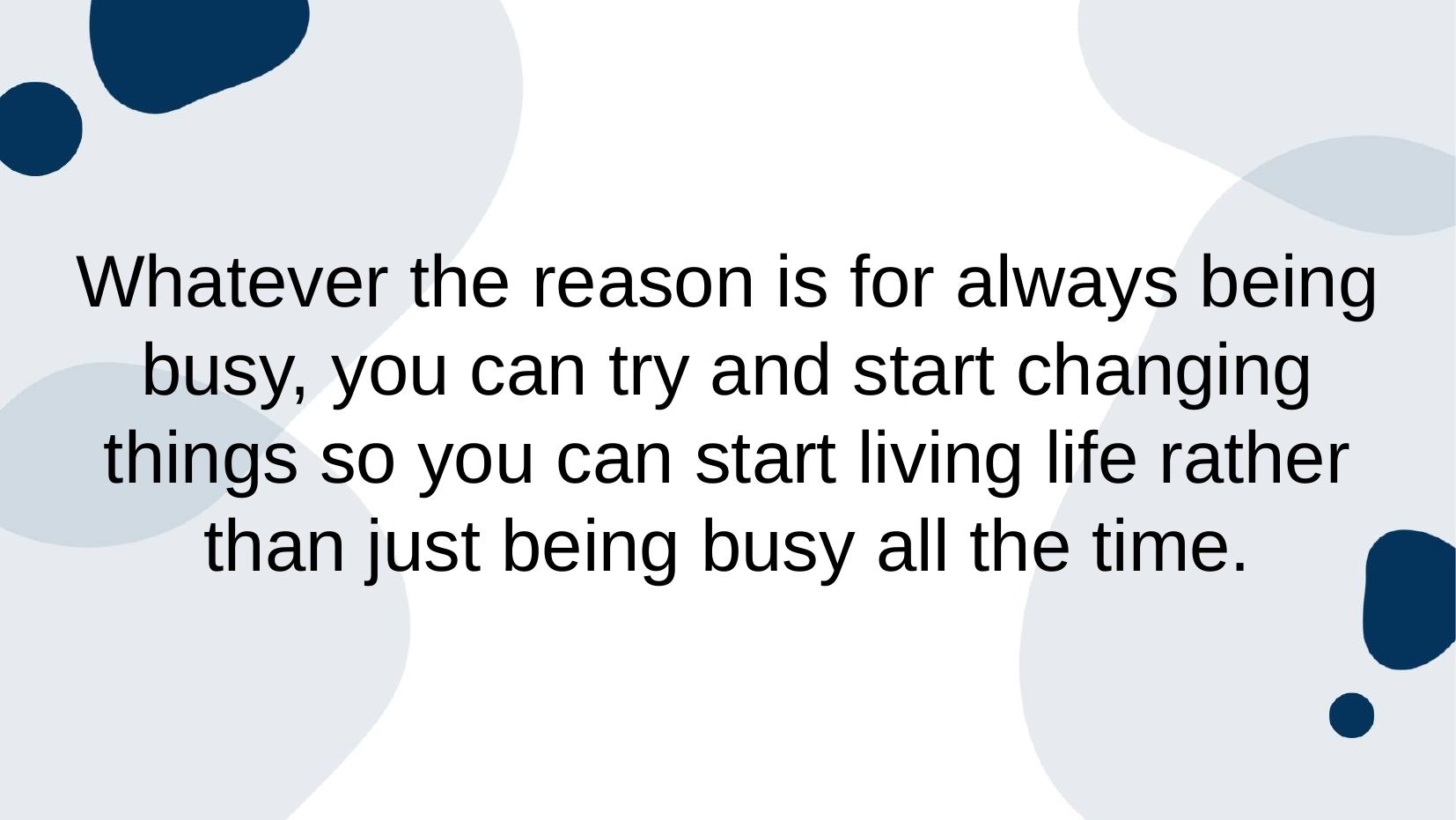

Whatever the reason is for always being busy, you can try and start changing things so you can start living life rather than just being busy all the time.